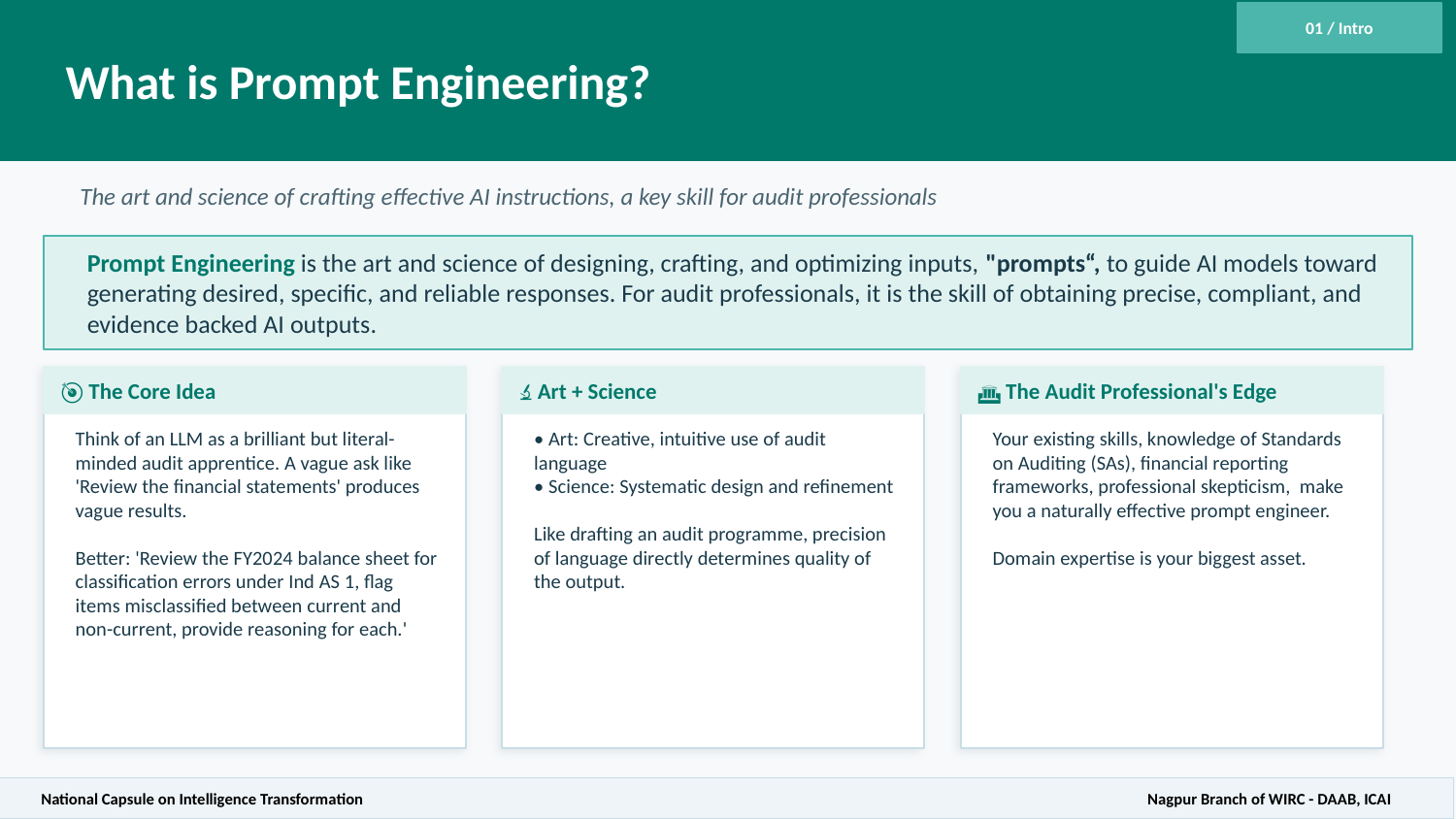

What is Prompt Engineering?

01 / Intro
The art and science of crafting effective AI instructions, a key skill for audit professionals

Prompt Engineering is the art and science of designing, crafting, and optimizing inputs, "prompts“, to guide AI models toward generating desired, specific, and reliable responses. For audit professionals, it is the skill of obtaining precise, compliant, and evidence backed AI outputs.

🎯 The Core Idea

🔬 Art + Science

🏛️ The Audit Professional's Edge
Think of an LLM as a brilliant but literal-minded audit apprentice. A vague ask like 'Review the financial statements' produces vague results.

Better: 'Review the FY2024 balance sheet for classification errors under Ind AS 1, flag items misclassified between current and non-current, provide reasoning for each.'
• Art: Creative, intuitive use of audit language
• Science: Systematic design and refinement

Like drafting an audit programme, precision of language directly determines quality of the output.
Your existing skills, knowledge of Standards on Auditing (SAs), financial reporting frameworks, professional skepticism,  make you a naturally effective prompt engineer.

Domain expertise is your biggest asset.

National Capsule on Intelligence Transformation					                        Nagpur Branch of WIRC - DAAB, ICAI